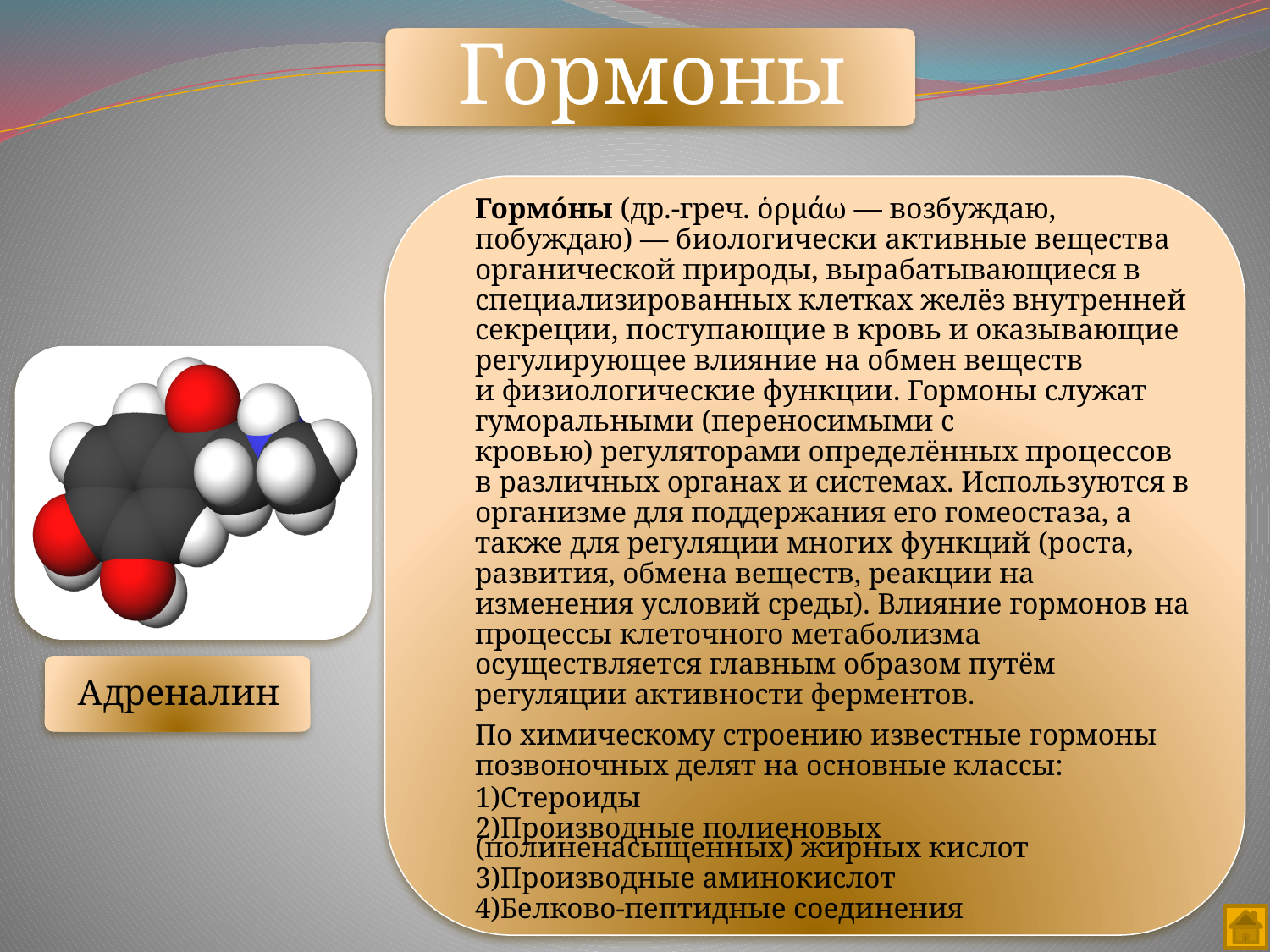

Гормоны

Гормо́ны (др.-греч. ὁρμάω — возбуждаю, побуждаю) — биологически активные вещества органической природы, вырабатывающиеся в специализированных клетках желёз внутренней секреции, поступающие в кровь и оказывающие регулирующее влияние на обмен веществ и физиологические функции. Гормоны служат гуморальными (переносимыми с кровью) регуляторами определённых процессов в различных органах и системах. Используются в организме для поддержания его гомеостаза, а также для регуляции многих функций (роста, развития, обмена веществ, реакции на изменения условий среды). Влияние гормонов на процессы клеточного метаболизма осуществляется главным образом путём регуляции активности ферментов.
По химическому строению известные гормоны позвоночных делят на основные классы:
1)Стероиды
2)Производные полиеновых (полиненасыщенных) жирных кислот
3)Производные аминокислот
4)Белково-пептидные соединения

Адреналин